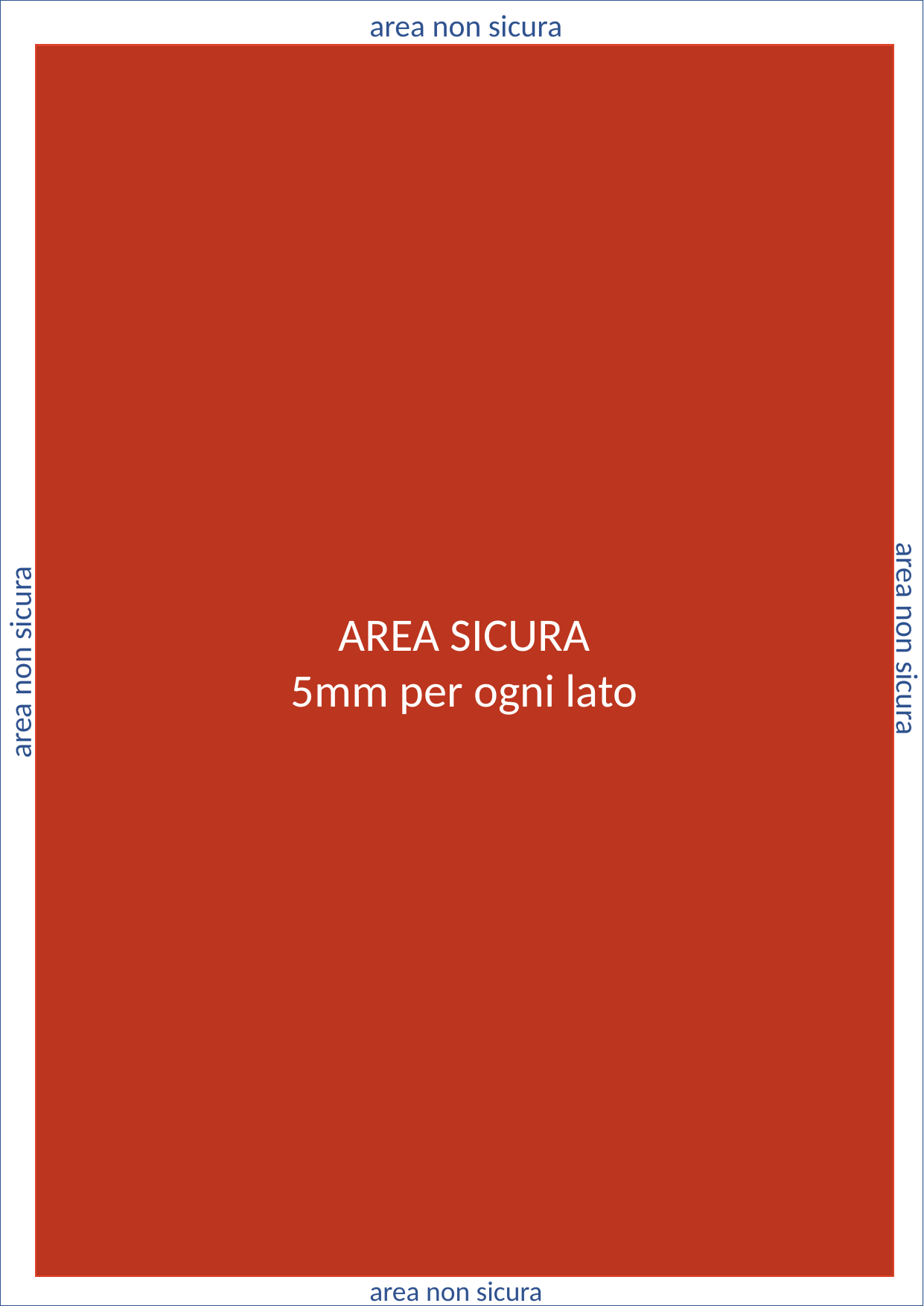

area non sicura
AREA SICURA
5mm per ogni lato
area non sicura
area non sicura
area non sicura